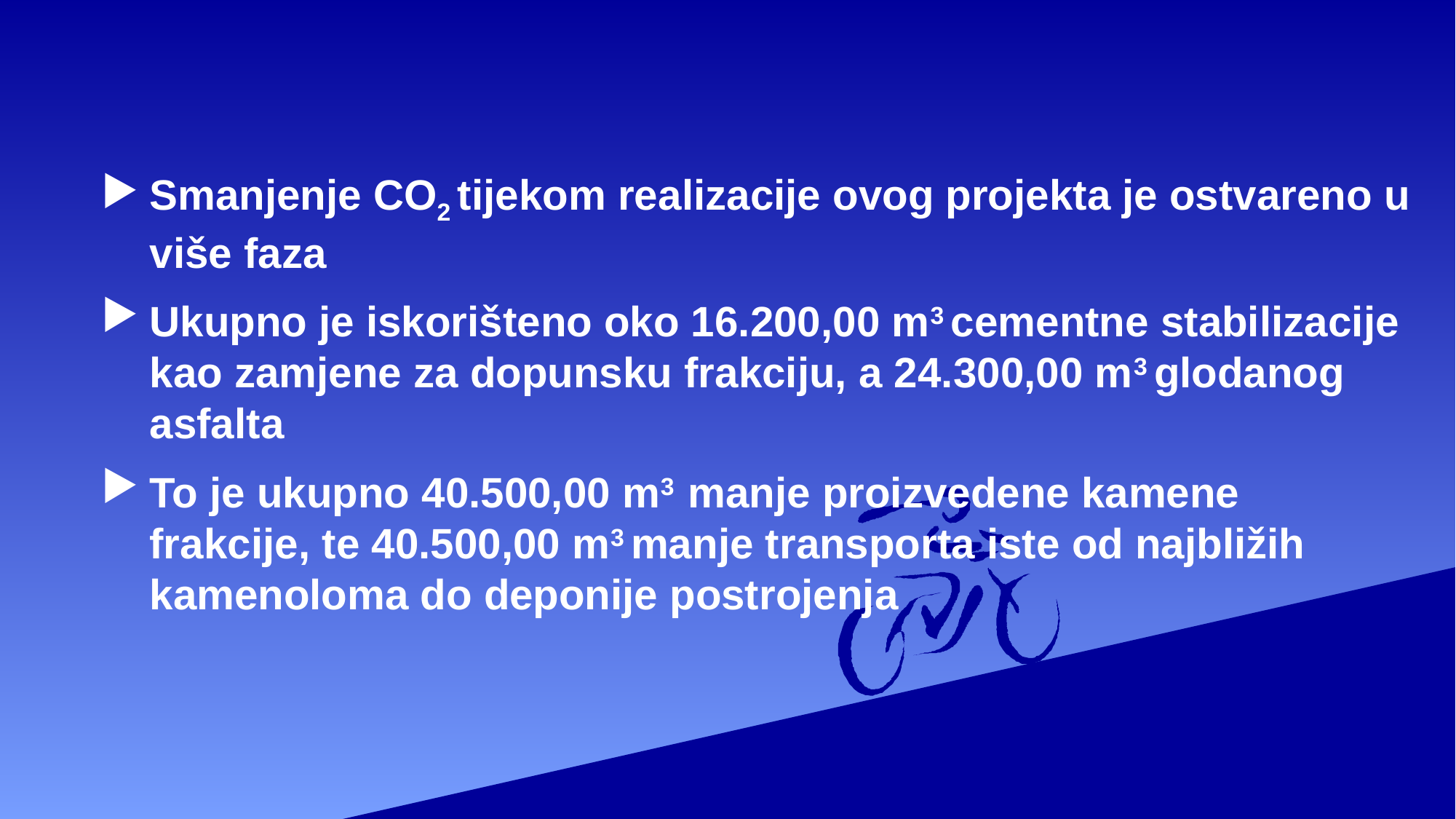

Smanjenje CO2 tijekom realizacije ovog projekta je ostvareno u više faza
Ukupno je iskorišteno oko 16.200,00 m3 cementne stabilizacije kao zamjene za dopunsku frakciju, a 24.300,00 m3 glodanog asfalta
To je ukupno 40.500,00 m3  manje proizvedene kamene frakcije, te 40.500,00 m3 manje transporta iste od najbližih kamenoloma do deponije postrojenja